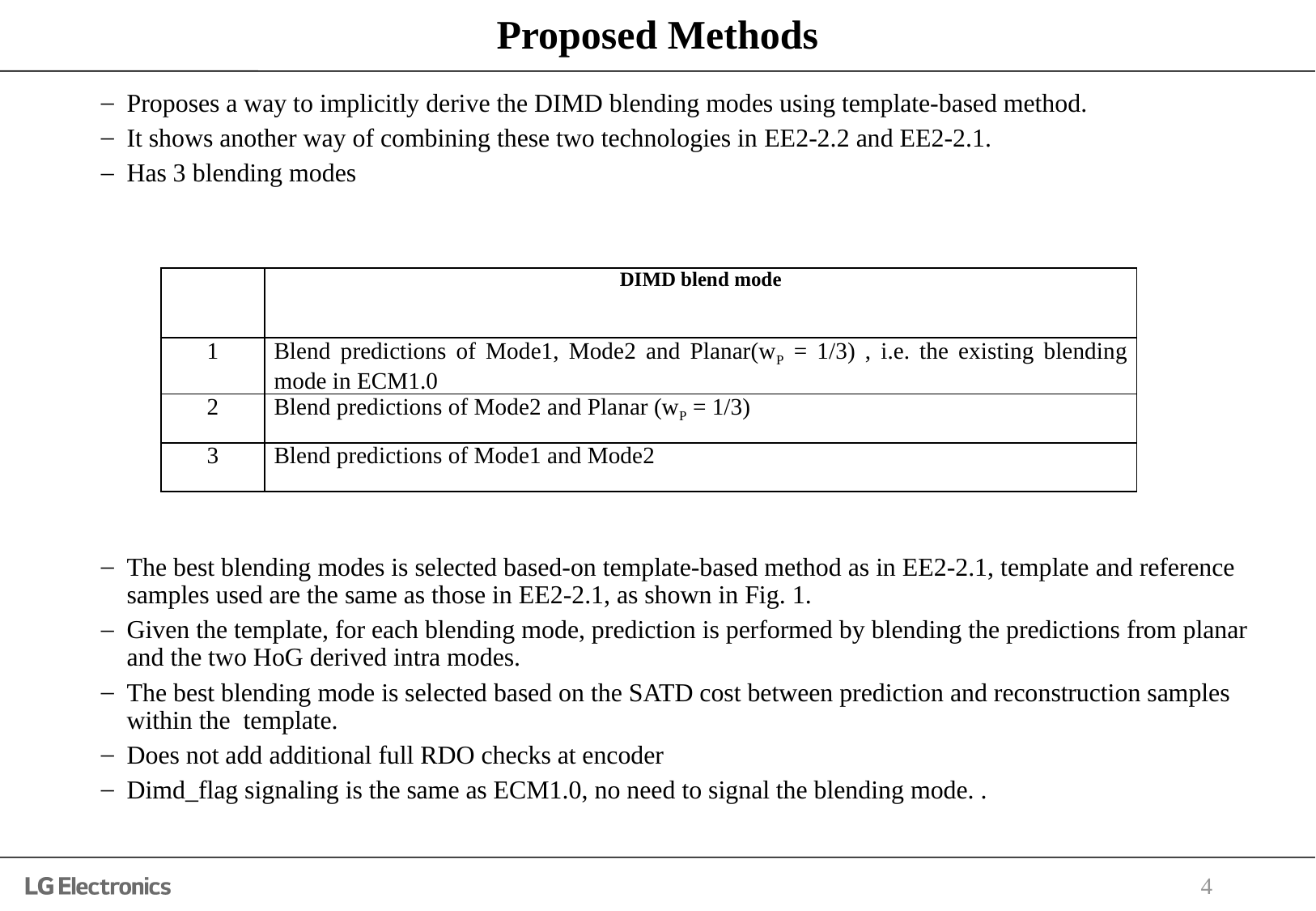

# Proposed Methods
Proposes a way to implicitly derive the DIMD blending modes using template-based method.
It shows another way of combining these two technologies in EE2-2.2 and EE2-2.1.
Has 3 blending modes

The best blending modes is selected based-on template-based method as in EE2-2.1, template and reference samples used are the same as those in EE2-2.1, as shown in Fig. 1.
Given the template, for each blending mode, prediction is performed by blending the predictions from planar and the two HoG derived intra modes.
The best blending mode is selected based on the SATD cost between prediction and reconstruction samples within the  template.
Does not add additional full RDO checks at encoder
Dimd_flag signaling is the same as ECM1.0, no need to signal the blending mode. .

|  | DIMD blend mode |
| --- | --- |
| 1 | Blend predictions of Mode1, Mode2 and Planar(wP = 1/3) , i.e. the existing blending mode in ECM1.0 |
| 2 | Blend predictions of Mode2 and Planar (wP = 1/3) |
| 3 | Blend predictions of Mode1 and Mode2 |
4